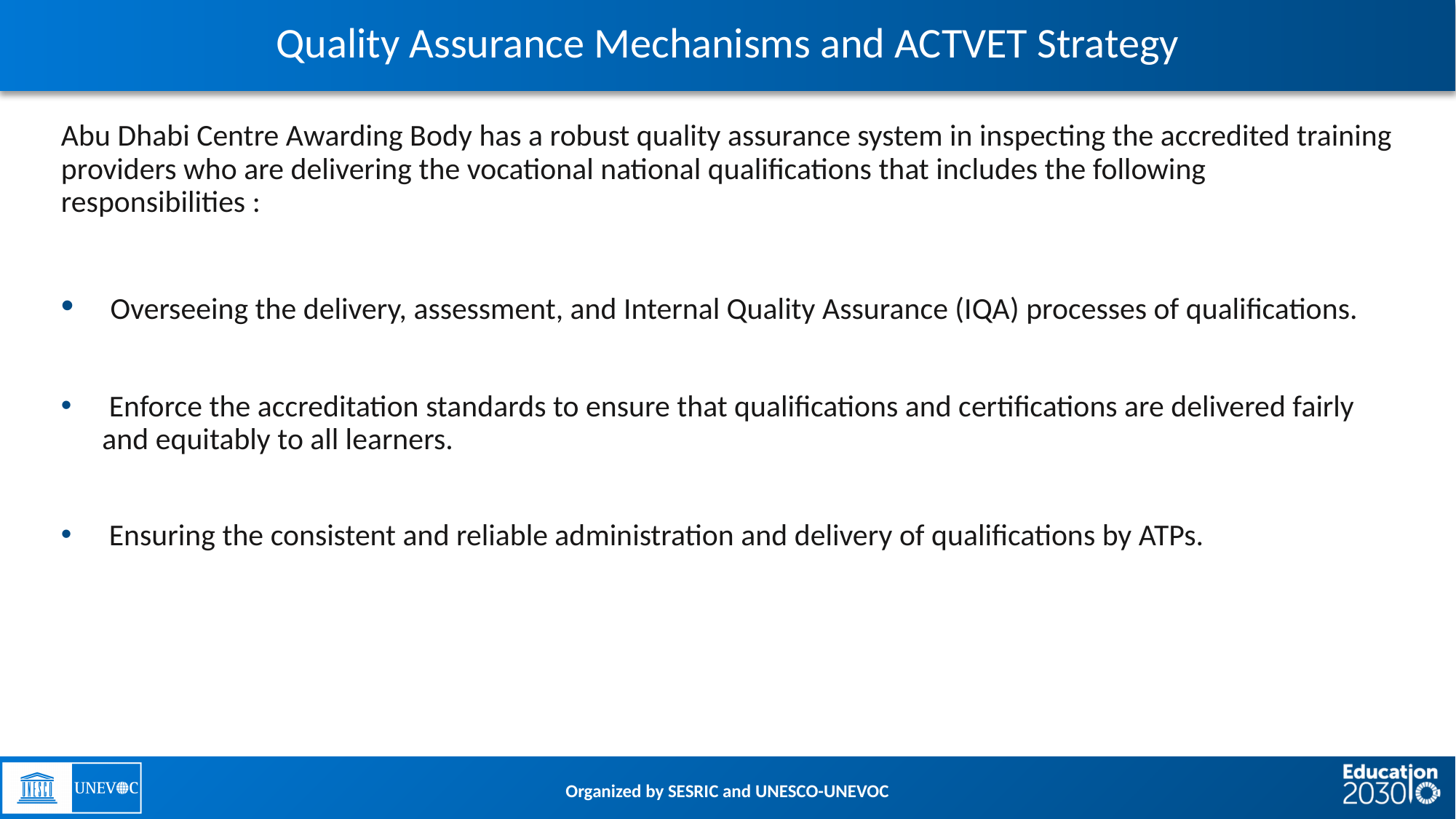

# Quality Assurance Mechanisms and ACTVET Strategy
Abu Dhabi Centre Awarding Body has a robust quality assurance system in inspecting the accredited training providers who are delivering the vocational national qualifications that includes the following responsibilities :

 Overseeing the delivery, assessment, and Internal Quality Assurance (IQA) processes of qualifications.

 Enforce the accreditation standards to ensure that qualifications and certifications are delivered fairly and equitably to all learners.

 Ensuring the consistent and reliable administration and delivery of qualifications by ATPs.